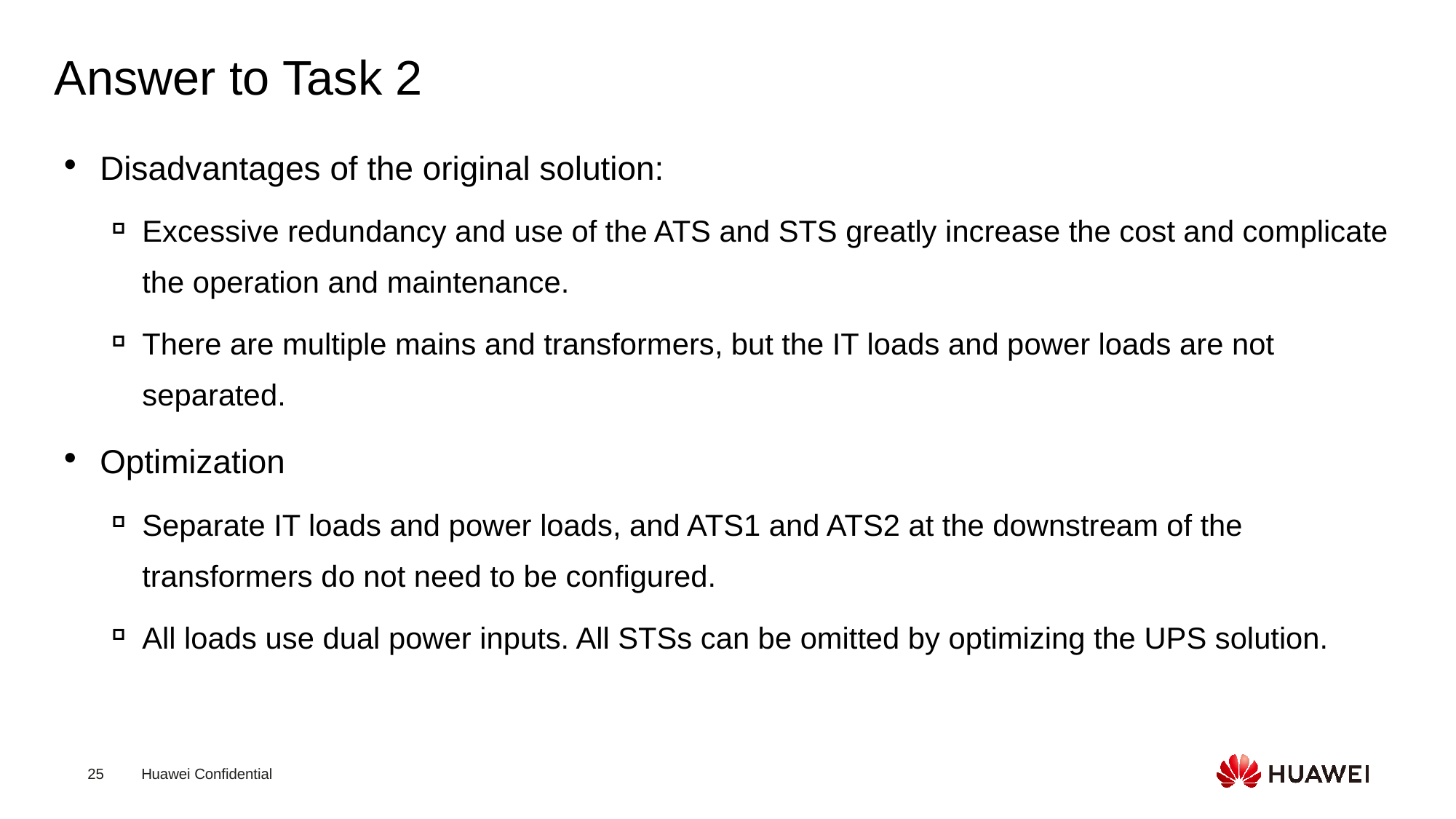

# Answer to Task 2
Disadvantages of the original solution:
Excessive redundancy and use of the ATS and STS greatly increase the cost and complicate the operation and maintenance.
There are multiple mains and transformers, but the IT loads and power loads are not separated.
Optimization
Separate IT loads and power loads, and ATS1 and ATS2 at the downstream of the transformers do not need to be configured.
All loads use dual power inputs. All STSs can be omitted by optimizing the UPS solution.